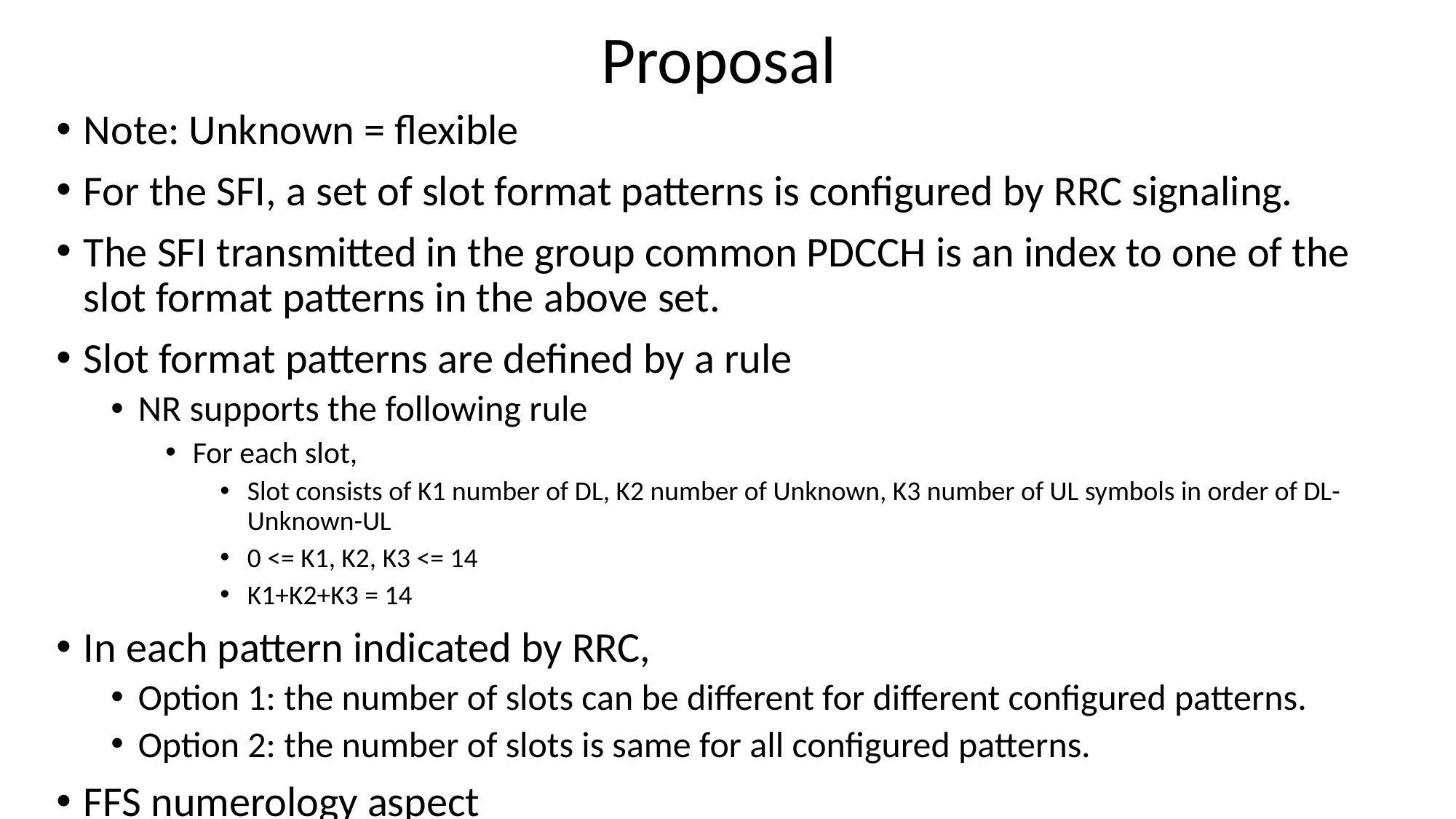

# Proposal
Note: Unknown = flexible
For the SFI, a set of slot format patterns is configured by RRC signaling.
The SFI transmitted in the group common PDCCH is an index to one of the slot format patterns in the above set.
Slot format patterns are defined by a rule
NR supports the following rule
For each slot,
Slot consists of K1 number of DL, K2 number of Unknown, K3 number of UL symbols in order of DL-Unknown-UL
0 <= K1, K2, K3 <= 14
K1+K2+K3 = 14
In each pattern indicated by RRC,
Option 1: the number of slots can be different for different configured patterns.
Option 2: the number of slots is same for all configured patterns.
FFS numerology aspect